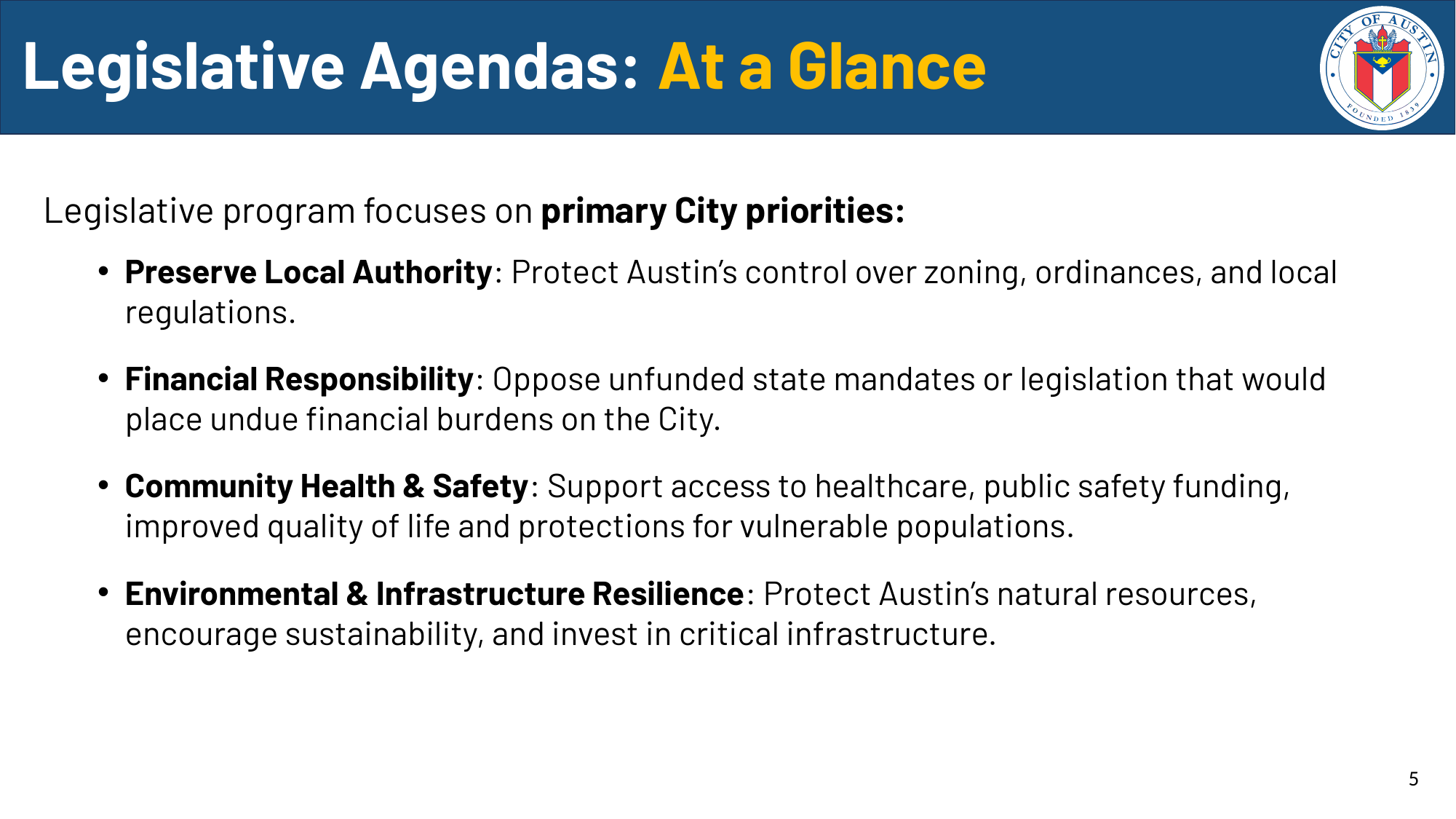

# Legislative Agendas: At a Glance
Legislative program focuses on primary City priorities:

Preserve Local Authority: Protect Austin’s control over zoning, ordinances, and local regulations.

Financial Responsibility: Oppose unfunded state mandates or legislation that would place undue financial burdens on the City.

Community Health & Safety: Support access to healthcare, public safety funding, improved quality of life and protections for vulnerable populations.

Environmental & Infrastructure Resilience: Protect Austin’s natural resources, encourage sustainability, and invest in critical infrastructure.
5